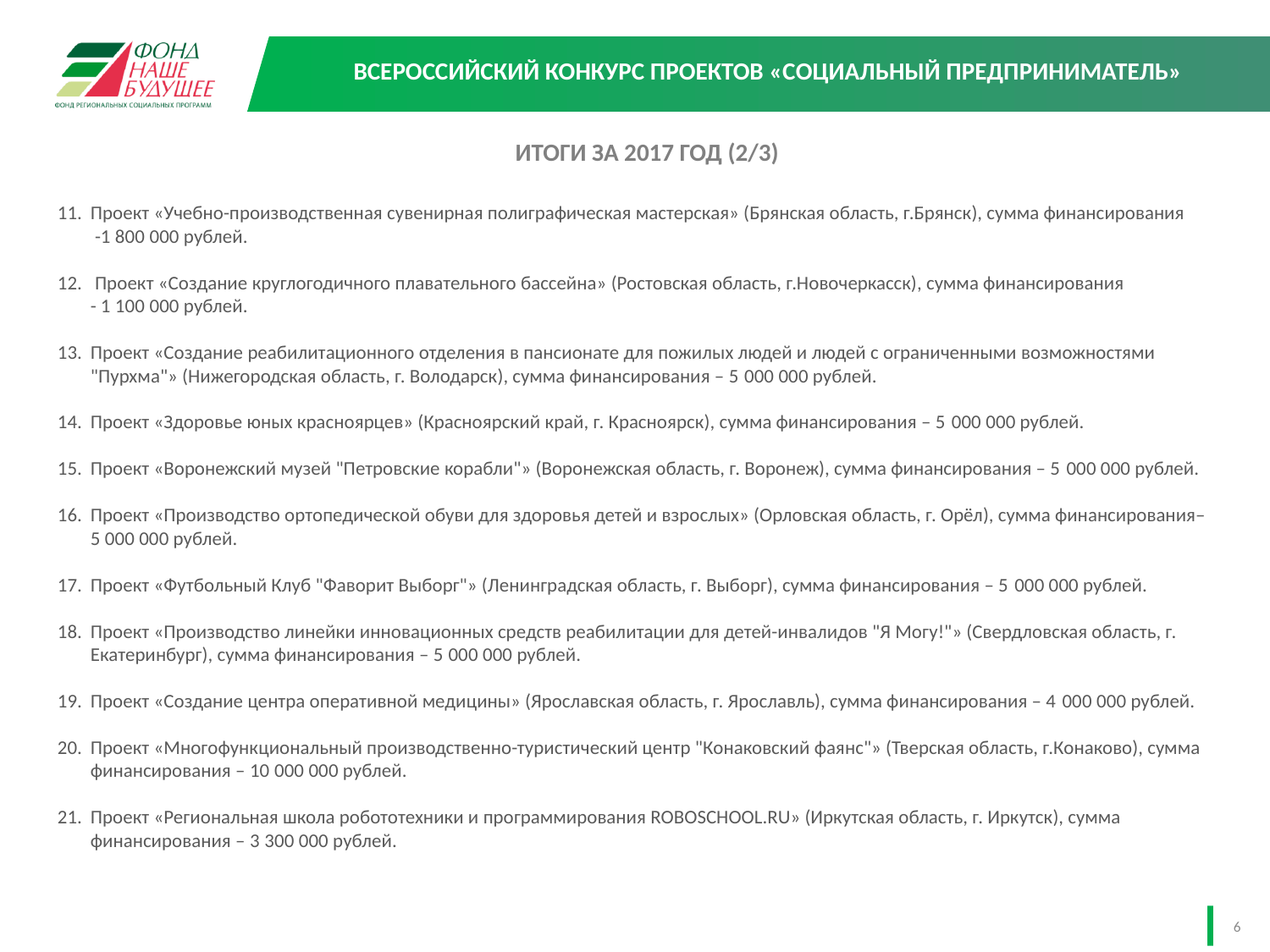

ВСЕРОССИЙСКИЙ КОНКУРС ПРОЕКТОВ «СОЦИАЛЬНЫЙ ПРЕДПРИНИМАТЕЛЬ»
Итоги за 2017 год (2/3)
Проект «Учебно-производственная сувенирная полиграфическая мастерская» (Брянская область, г.Брянск), сумма финансирования
 -1 800 000 рублей.

 Проект «Создание круглогодичного плавательного бассейна» (Ростовская область, г.Новочеркасск), сумма финансирования
- 1 100 000 рублей.

Проект «Создание реабилитационного отделения в пансионате для пожилых людей и людей с ограниченными возможностями "Пурхма"» (Нижегородская область, г. Володарск), сумма финансирования – 5 000 000 рублей.

Проект «Здоровье юных красноярцев» (Красноярский край, г. Красноярск), сумма финансирования – 5 000 000 рублей.

Проект «Воронежский музей "Петровские корабли"» (Воронежская область, г. Воронеж), сумма финансирования – 5 000 000 рублей.

Проект «Производство ортопедической обуви для здоровья детей и взрослых» (Орловская область, г. Орёл), сумма финансирования– 5 000 000 рублей.

Проект «Футбольный Клуб "Фаворит Выборг"» (Ленинградская область, г. Выборг), сумма финансирования – 5 000 000 рублей.

Проект «Производство линейки инновационных средств реабилитации для детей-инвалидов "Я Могу!"» (Свердловская область, г. Екатеринбург), сумма финансирования – 5 000 000 рублей.

Проект «Создание центра оперативной медицины» (Ярославская область, г. Ярославль), сумма финансирования – 4 000 000 рублей.

Проект «Многофункциональный производственно-туристический центр "Конаковский фаянс"» (Тверская область, г.Конаково), сумма финансирования – 10 000 000 рублей.

Проект «Региональная школа робототехники и программирования ROBOSCHOOL.RU» (Иркутская область, г. Иркутск), сумма финансирования – 3 300 000 рублей.
6